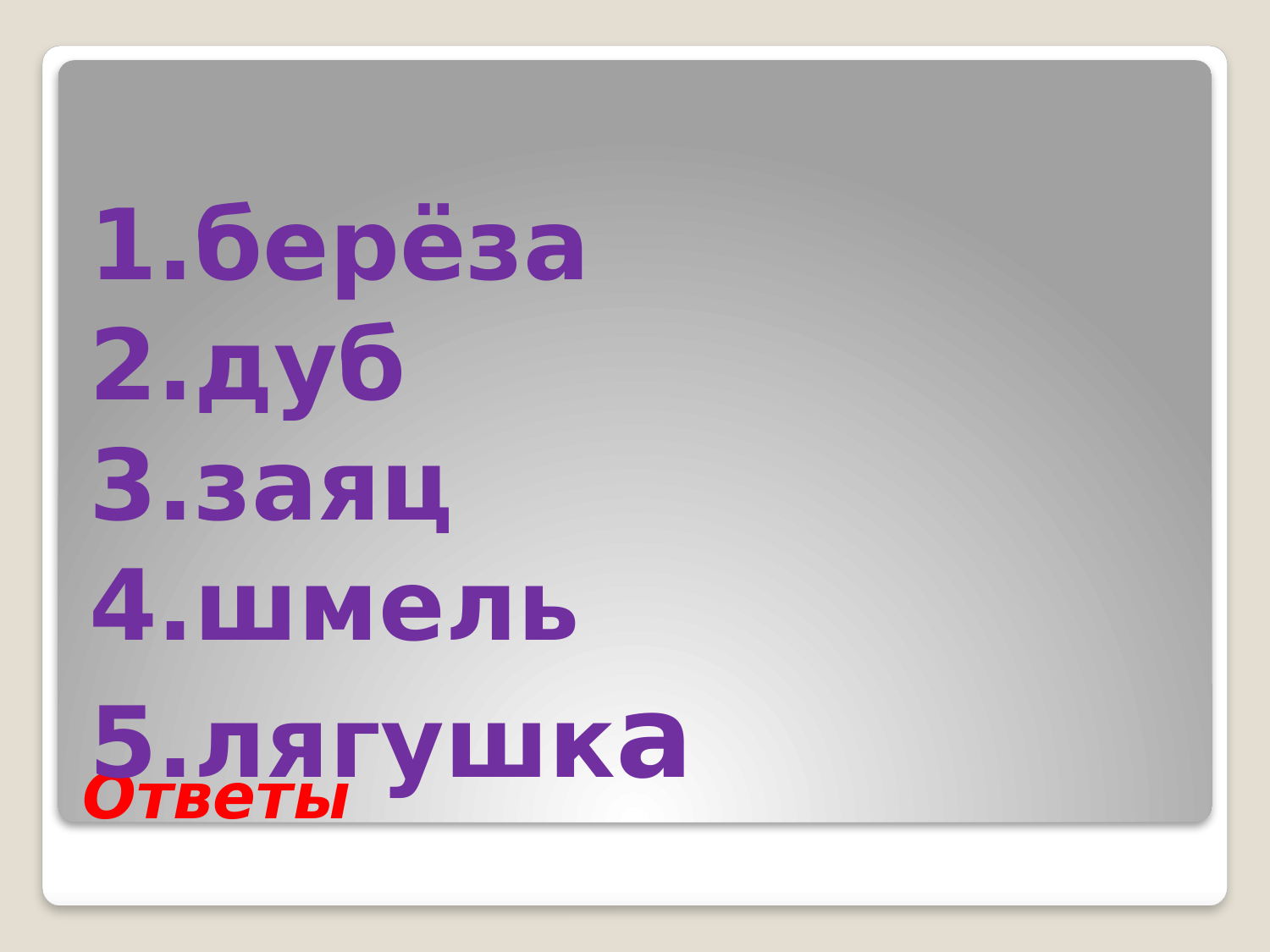

1.берёза
2.дуб
3.заяц
4.шмель
5.лягушка

# Ответы